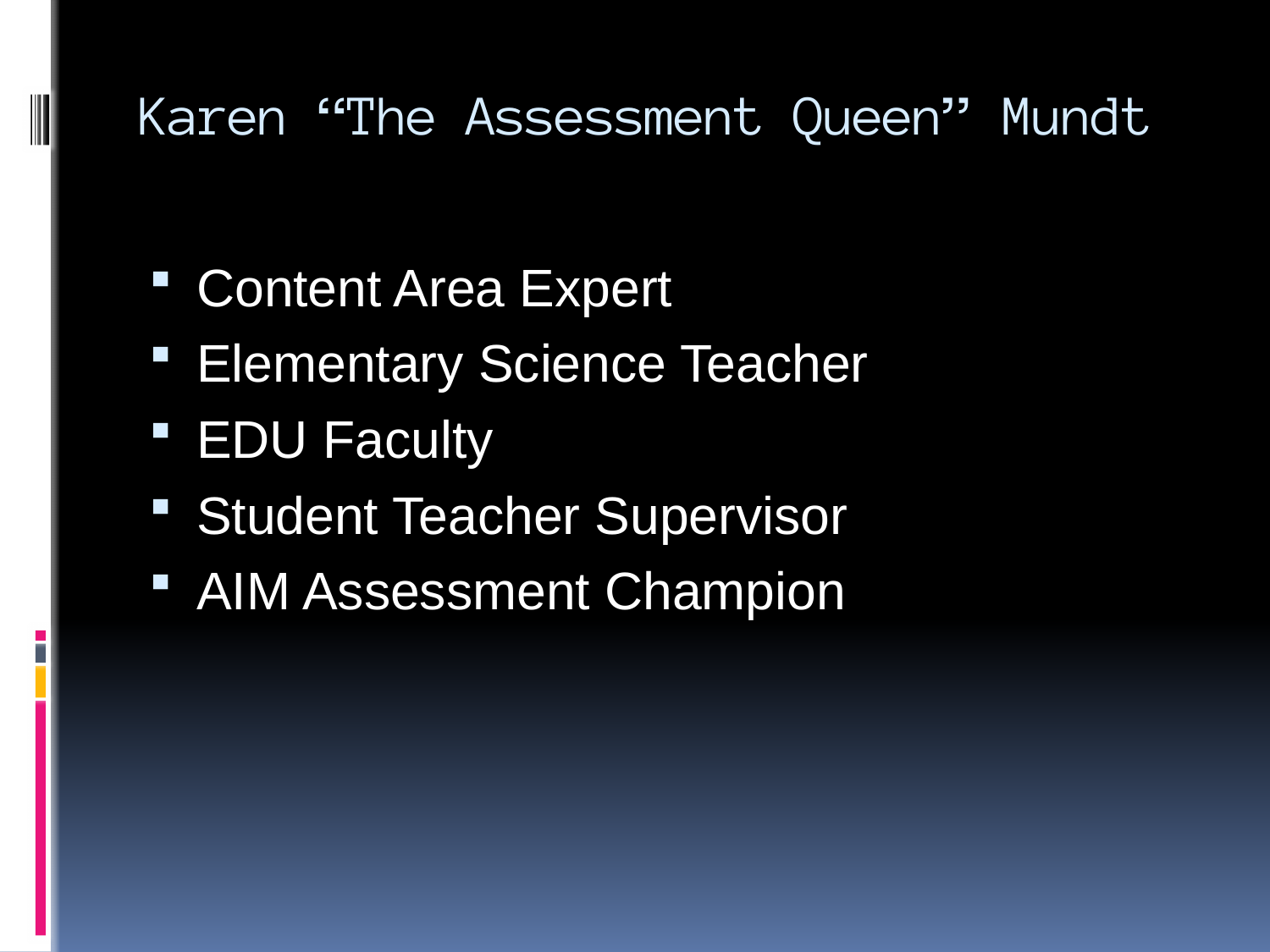

# Karen “The Assessment Queen” Mundt
Content Area Expert
Elementary Science Teacher
EDU Faculty
Student Teacher Supervisor
AIM Assessment Champion